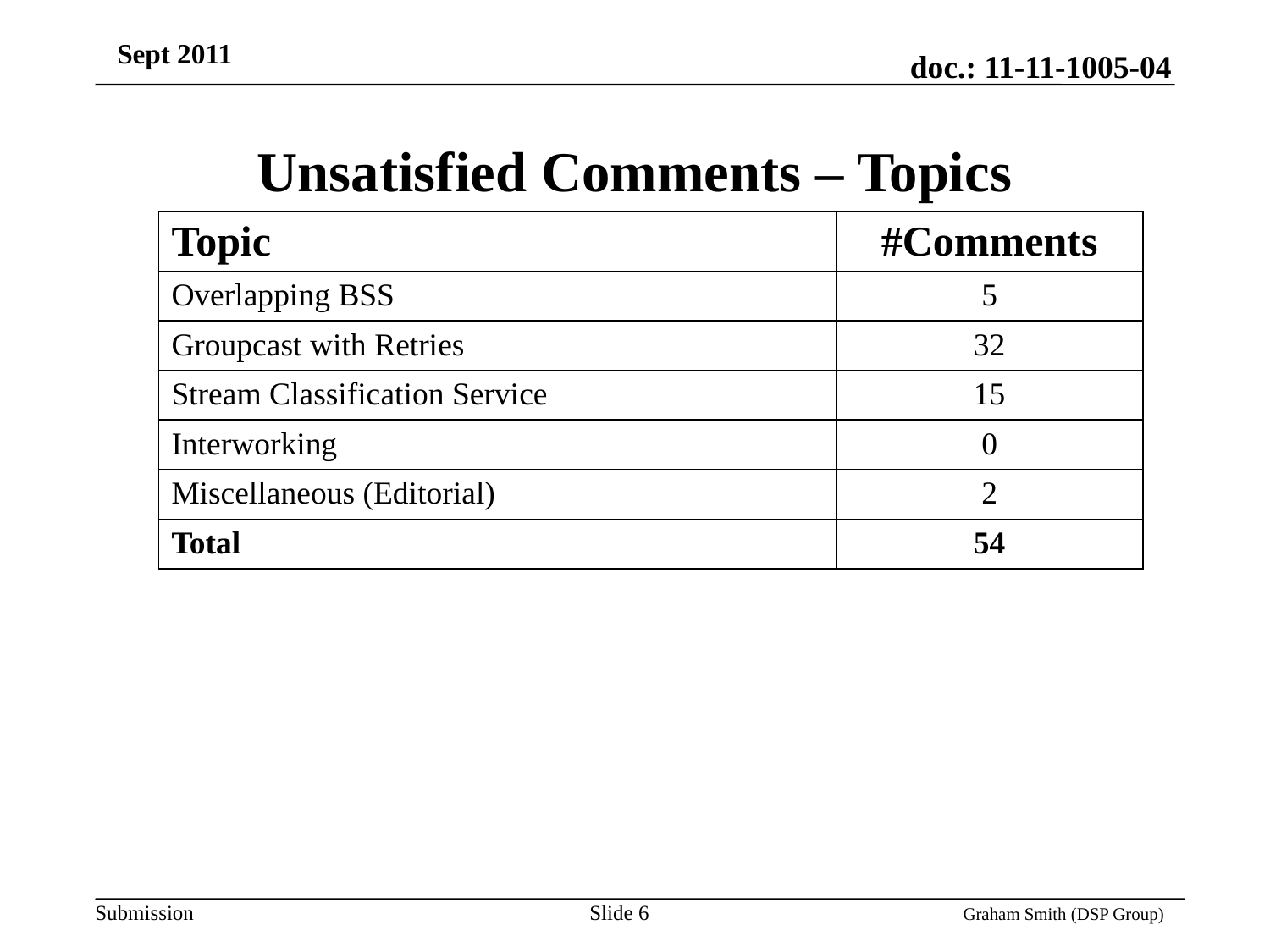

# Unsatisfied Comments – Topics
| Topic | #Comments |
| --- | --- |
| Overlapping BSS | 5 |
| Groupcast with Retries | 32 |
| Stream Classification Service | 15 |
| Interworking | 0 |
| Miscellaneous (Editorial) | 2 |
| Total | 54 |
Slide 6